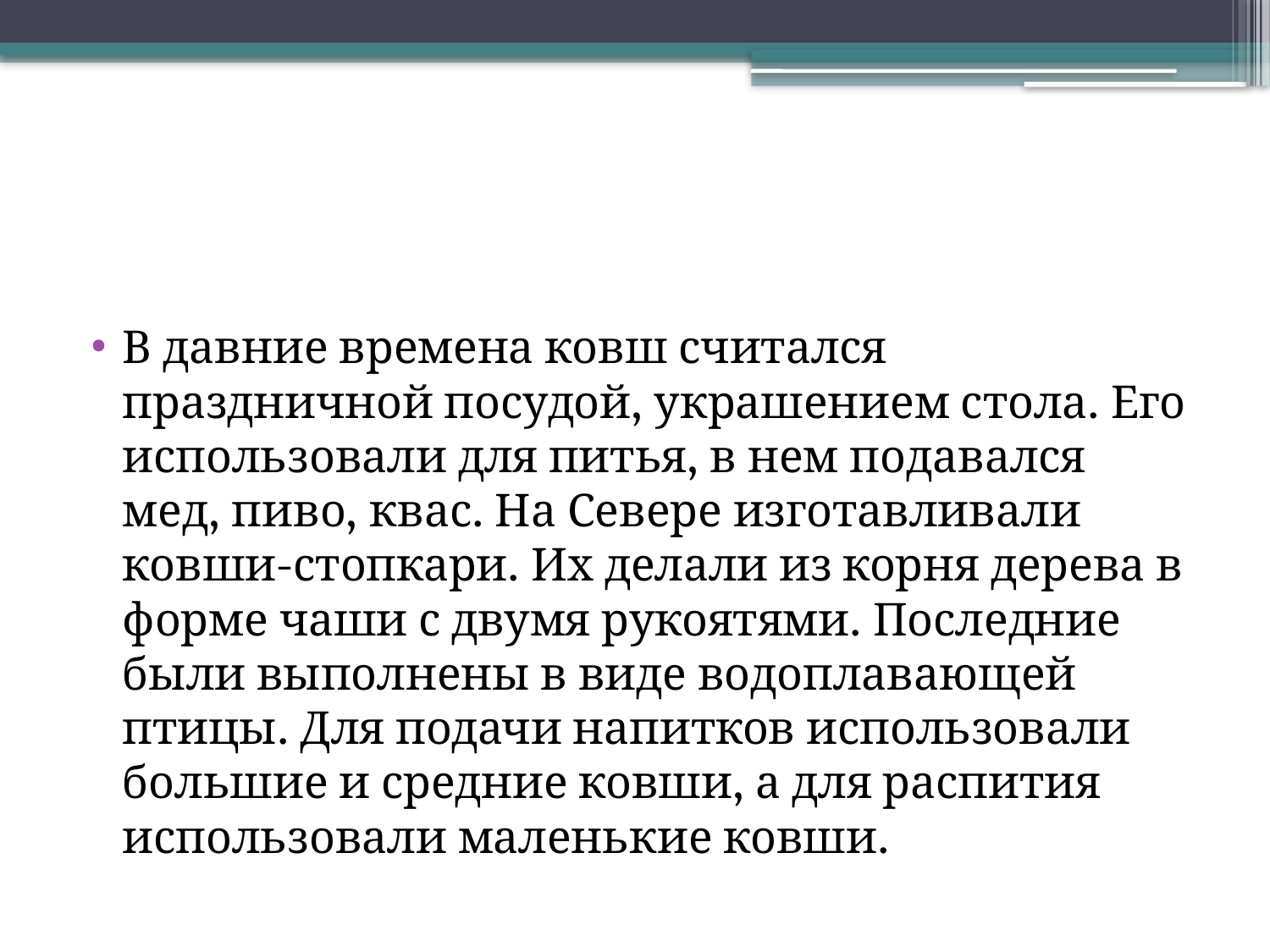

#
В давние времена ковш считался праздничной посудой, украшением стола. Его использовали для питья, в нем подавался мед, пиво, квас. На Севере изготавливали ковши-стопкари. Их делали из корня дерева в форме чаши с двумя рукоятями. Последние были выполнены в виде водоплавающей птицы. Для подачи напитков использовали большие и средние ковши, а для распития использовали маленькие ковши.